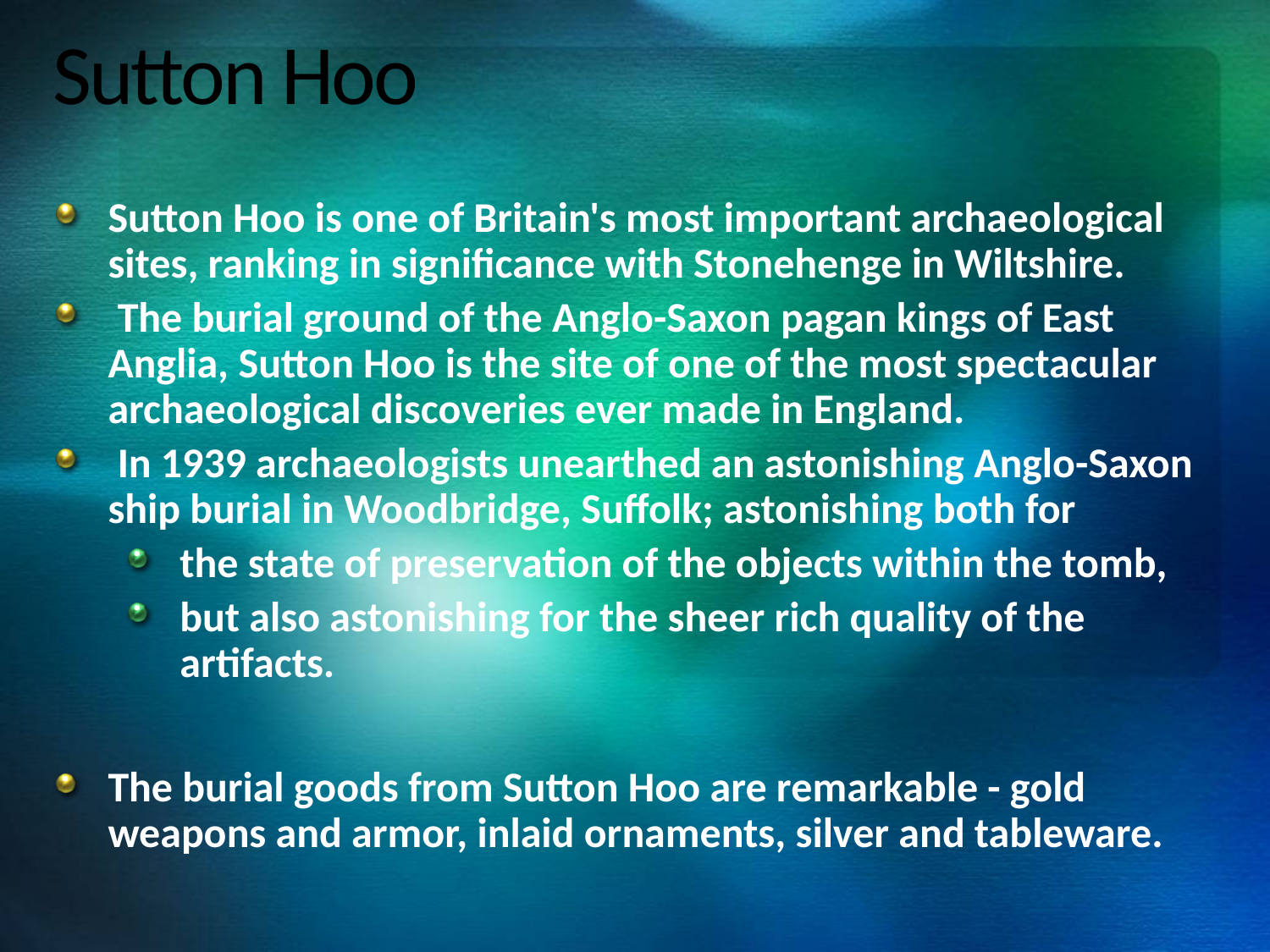

# Sutton Hoo
Sutton Hoo is one of Britain's most important archaeological sites, ranking in significance with Stonehenge in Wiltshire.
 The burial ground of the Anglo-Saxon pagan kings of East Anglia, Sutton Hoo is the site of one of the most spectacular archaeological discoveries ever made in England.
 In 1939 archaeologists unearthed an astonishing Anglo-Saxon ship burial in Woodbridge, Suffolk; astonishing both for
the state of preservation of the objects within the tomb,
but also astonishing for the sheer rich quality of the artifacts.

The burial goods from Sutton Hoo are remarkable - gold weapons and armor, inlaid ornaments, silver and tableware.